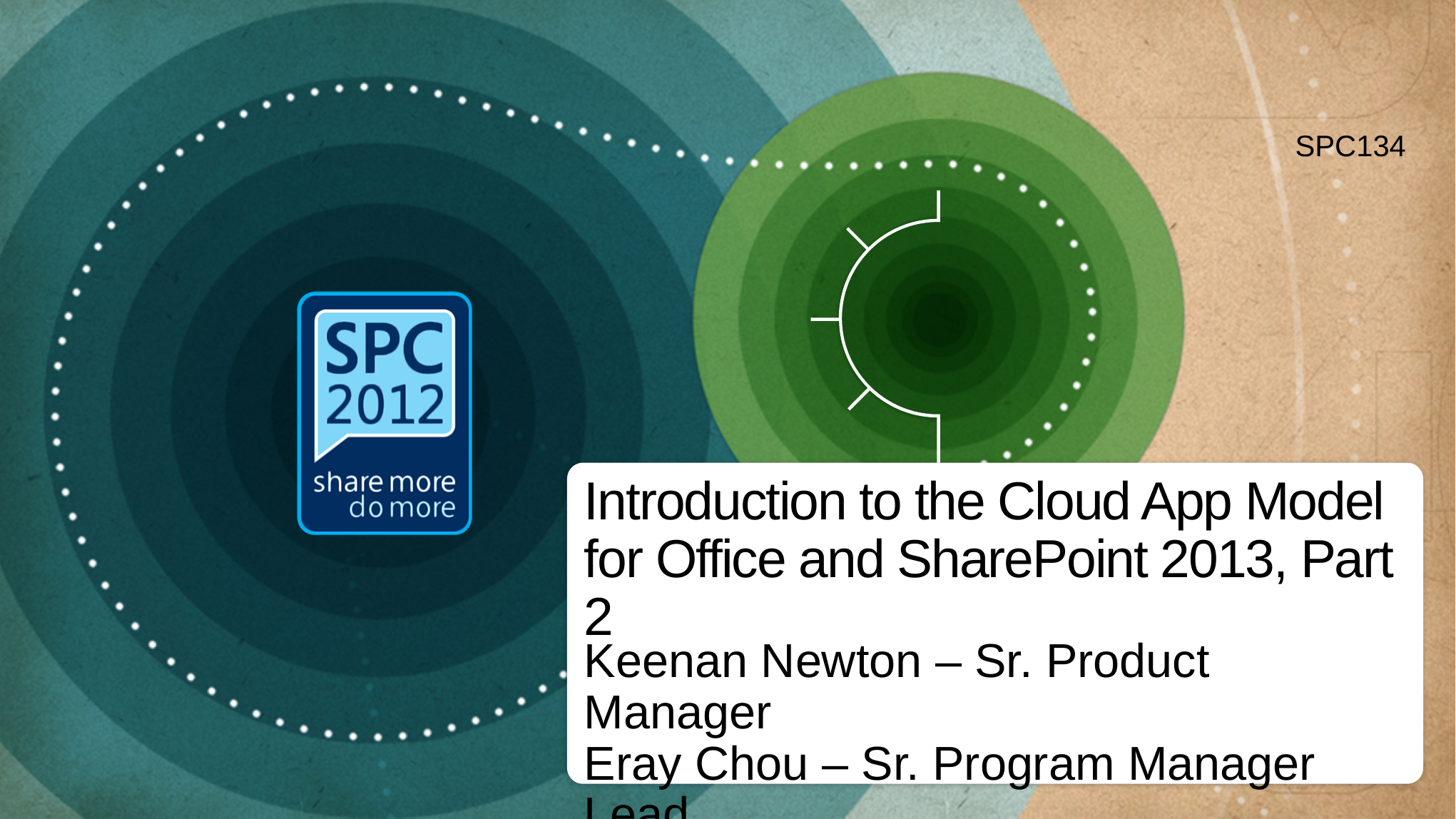

SPC134
# Introduction to the Cloud App Model for Office and SharePoint 2013, Part 2
Keenan Newton – Sr. Product Manager
Eray Chou – Sr. Program Manager Lead